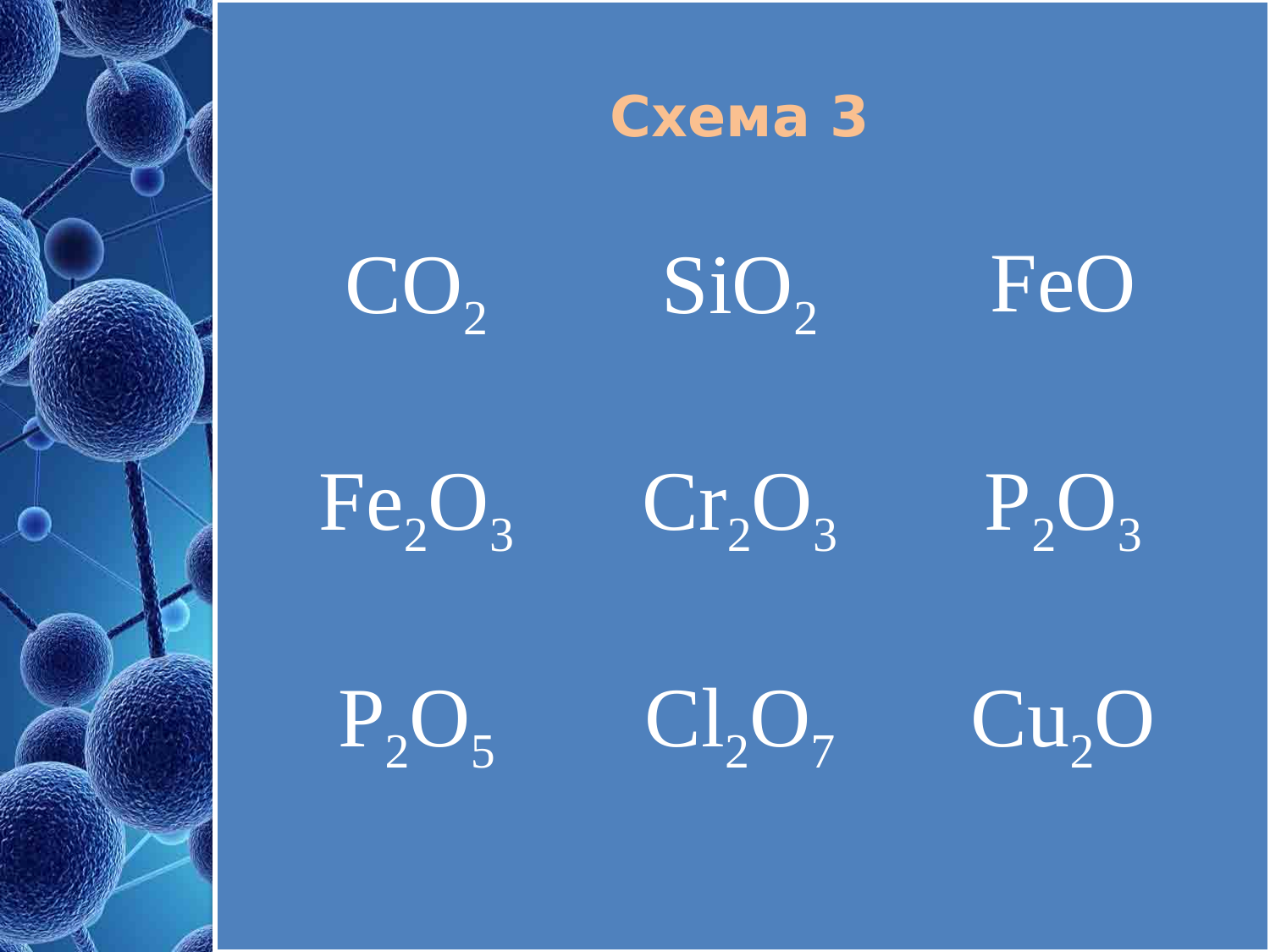

# Схема 3
| CO2 | SiO2 | FeO |
| --- | --- | --- |
| Fe2O3 | Cr2O3 | P2O3 |
| P2O5 | Cl2O7 | Cu2O |